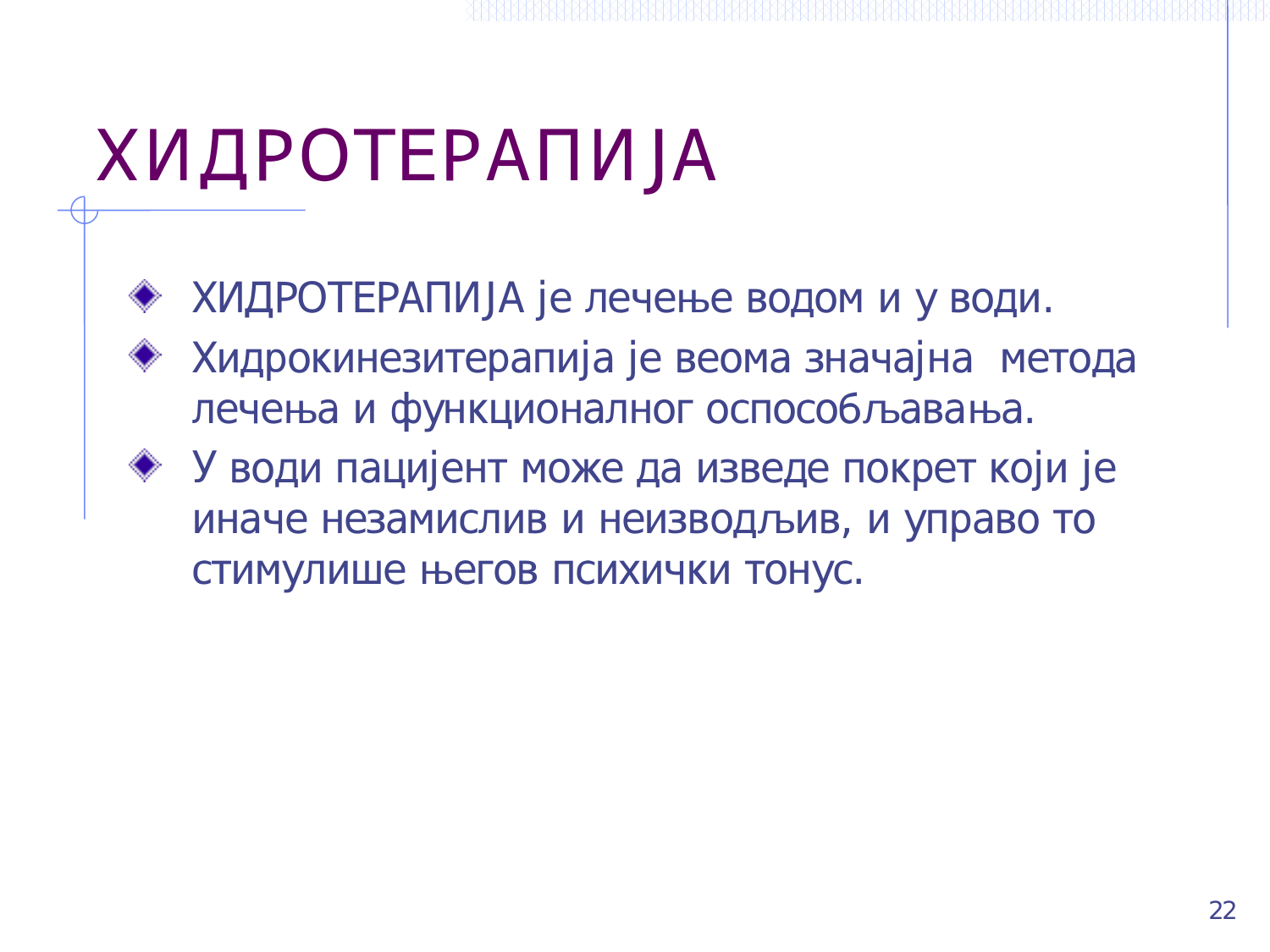

# ХИДРОТЕРАПИЈА
ХИДРОТЕРАПИЈА је лечење водом и у води.
Хидрокинезитерапија је веома значајна  метода лечења и функционалног оспособљавања.
У води пацијент може да изведе покрет који је иначе незамислив и неизводљив, и управо то стимулише његов психички тонус.

22